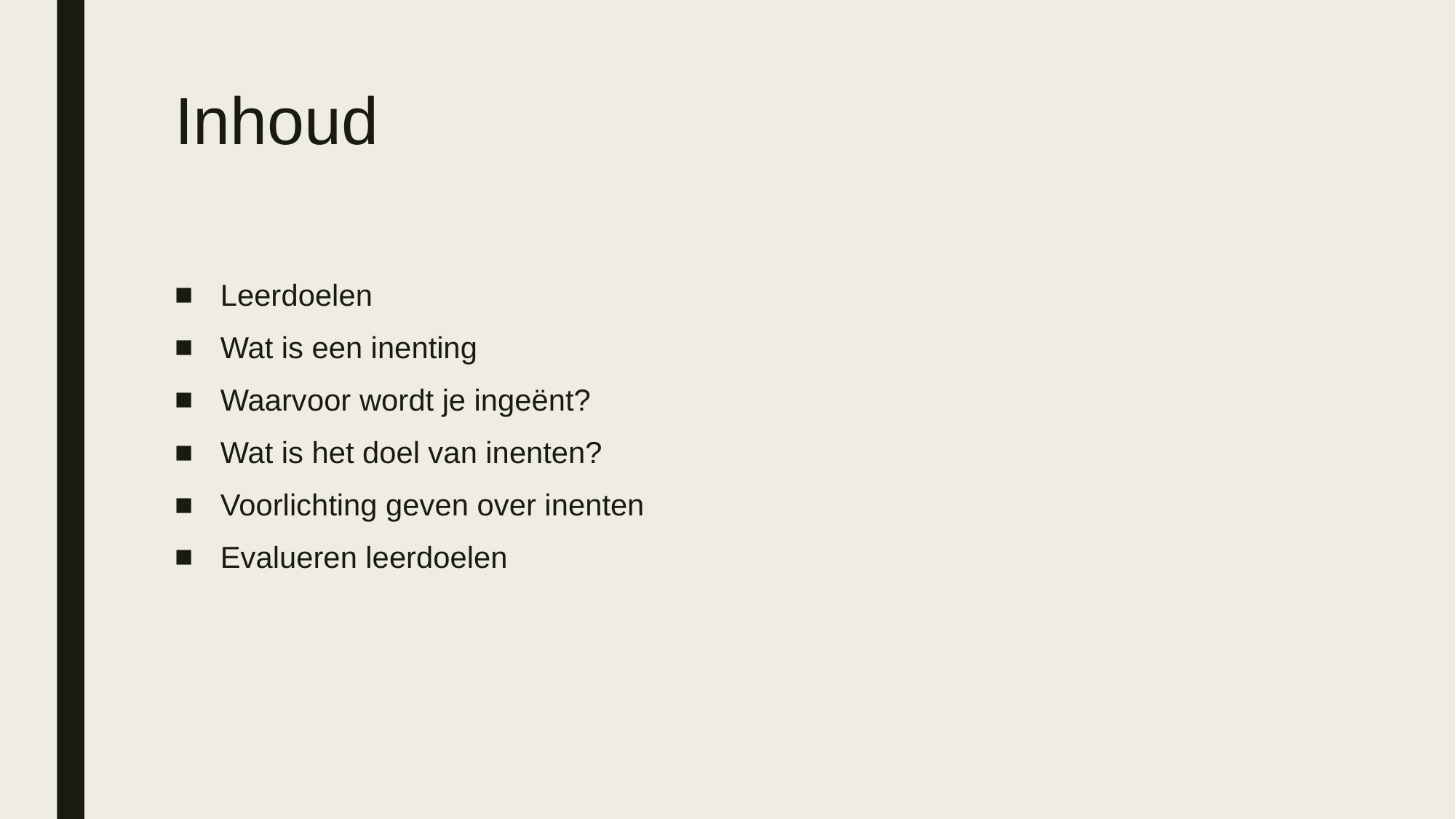

# Inhoud
Leerdoelen
Wat is een inenting
Waarvoor wordt je ingeënt?
Wat is het doel van inenten?
Voorlichting geven over inenten
Evalueren leerdoelen